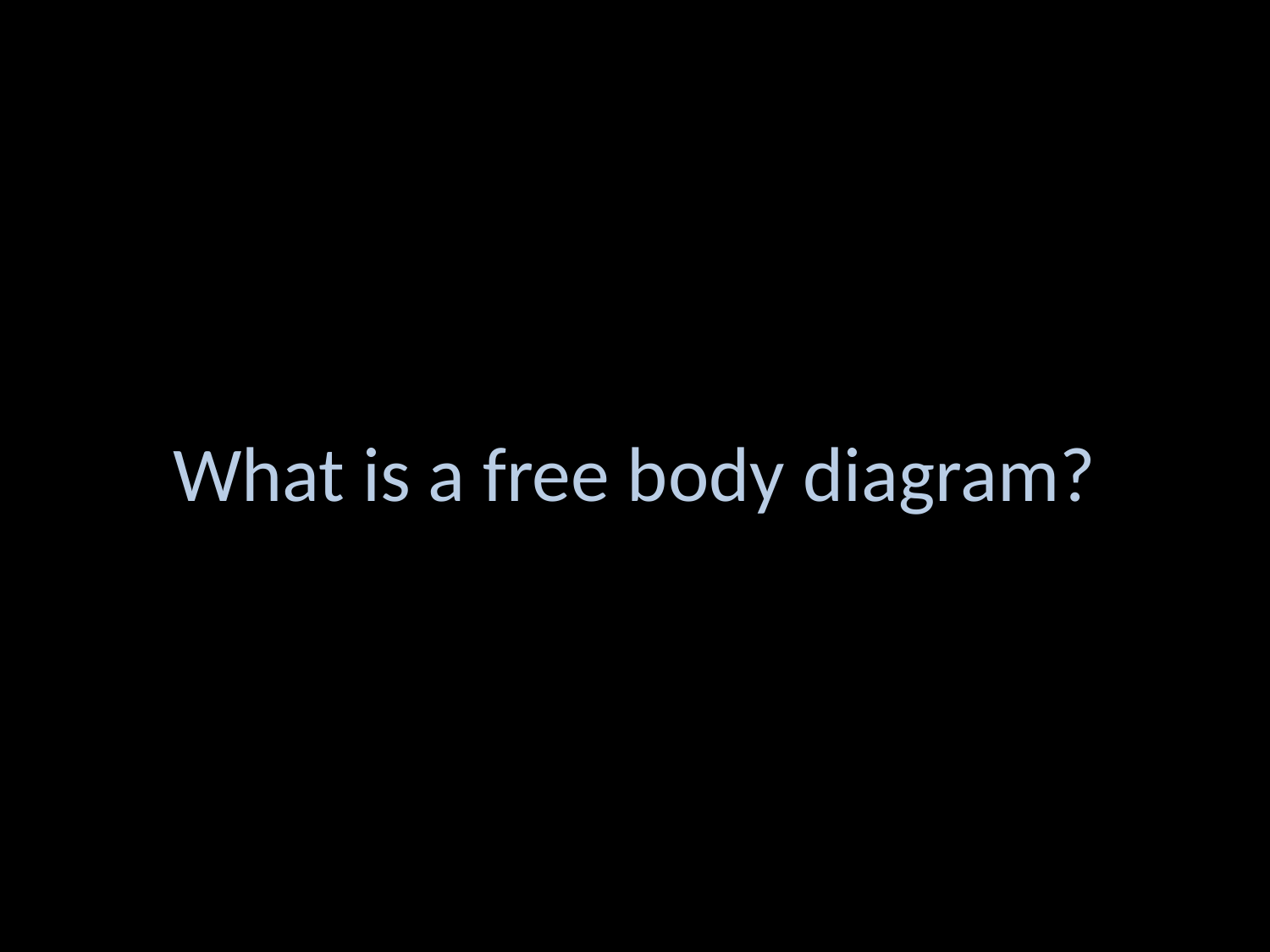

# What is a free body diagram?